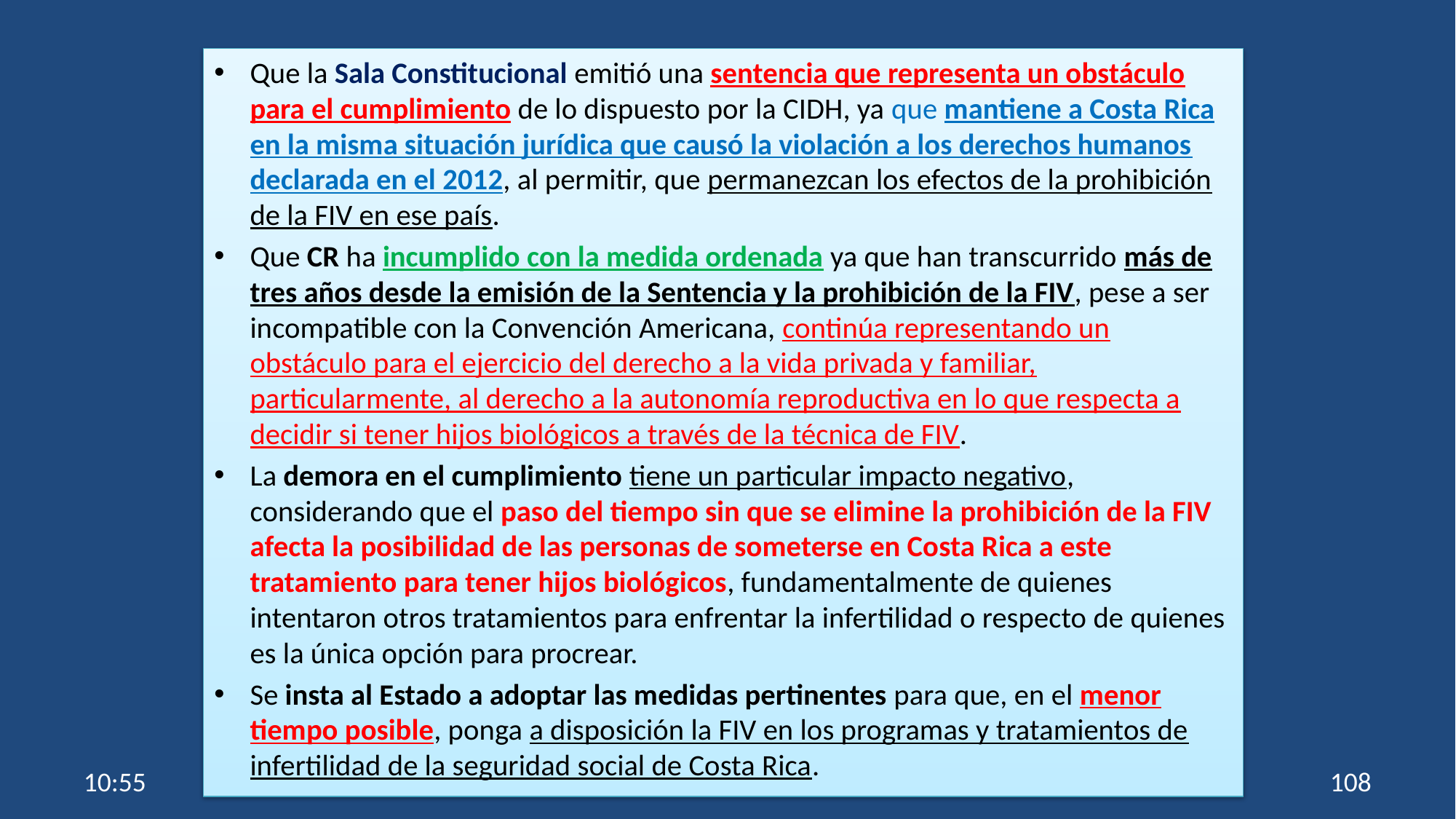

Que la Sala Constitucional emitió una sentencia que representa un obstáculo para el cumplimiento de lo dispuesto por la CIDH, ya que mantiene a Costa Rica en la misma situación jurídica que causó la violación a los derechos humanos declarada en el 2012, al permitir, que permanezcan los efectos de la prohibición de la FIV en ese país.
Que CR ha incumplido con la medida ordenada ya que han transcurrido más de tres años desde la emisión de la Sentencia y la prohibición de la FIV, pese a ser incompatible con la Convención Americana, continúa representando un obstáculo para el ejercicio del derecho a la vida privada y familiar, particularmente, al derecho a la autonomía reproductiva en lo que respecta a decidir si tener hijos biológicos a través de la técnica de FIV.
La demora en el cumplimiento tiene un particular impacto negativo, considerando que el paso del tiempo sin que se elimine la prohibición de la FIV afecta la posibilidad de las personas de someterse en Costa Rica a este tratamiento para tener hijos biológicos, fundamentalmente de quienes intentaron otros tratamientos para enfrentar la infertilidad o respecto de quienes es la única opción para procrear.
Se insta al Estado a adoptar las medidas pertinentes para que, en el menor tiempo posible, ponga a disposición la FIV en los programas y tratamientos de infertilidad de la seguridad social de Costa Rica.

10:55
108